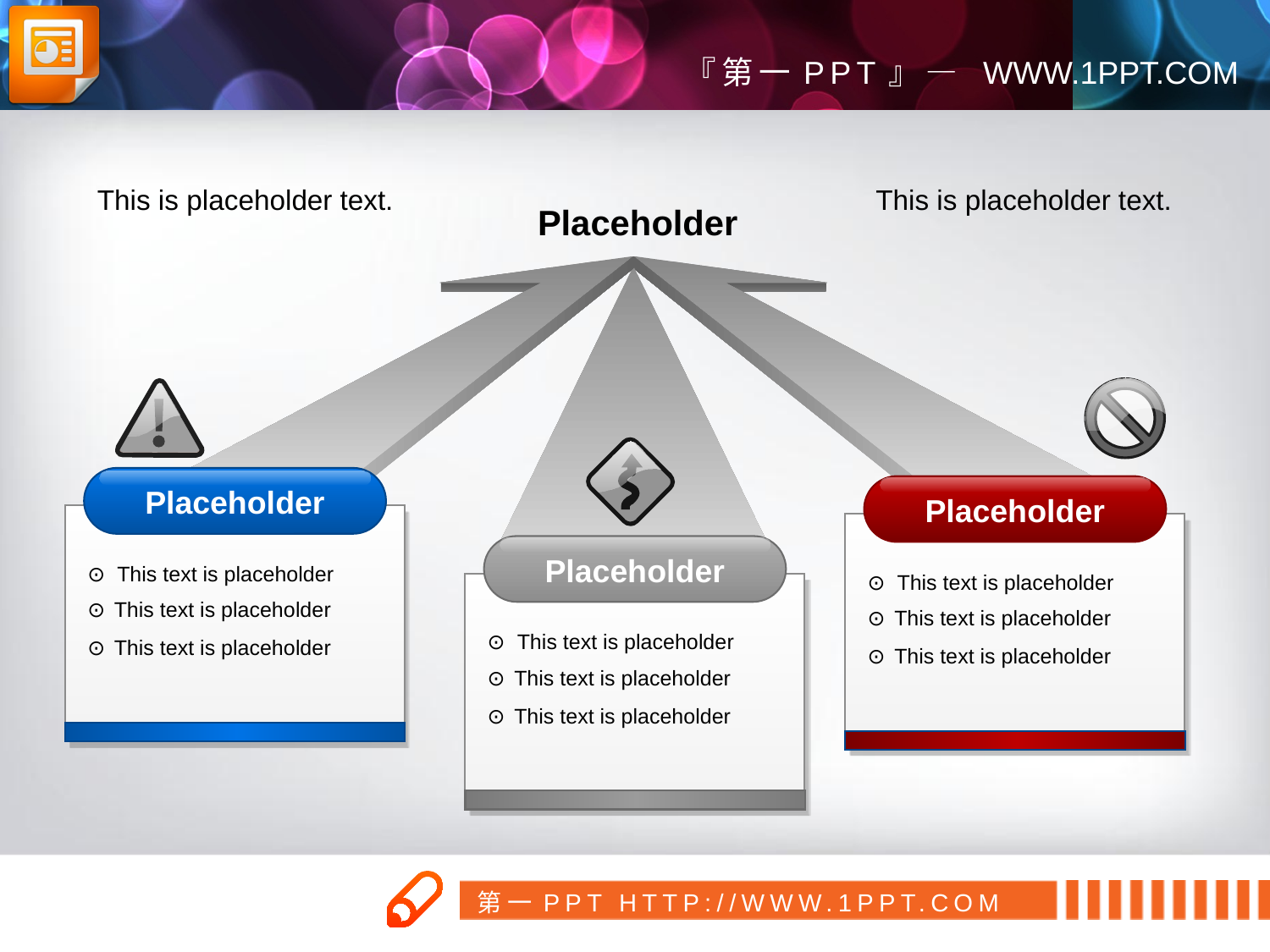

This is placeholder text.
This is placeholder text.
Placeholder

Placeholder

⊙  This text is placeholder
⊙ This text is placeholder
⊙ This text is placeholder

Placeholder

⊙  This text is placeholder
⊙ This text is placeholder
⊙ This text is placeholder

Placeholder

⊙  This text is placeholder
⊙ This text is placeholder
⊙ This text is placeholder